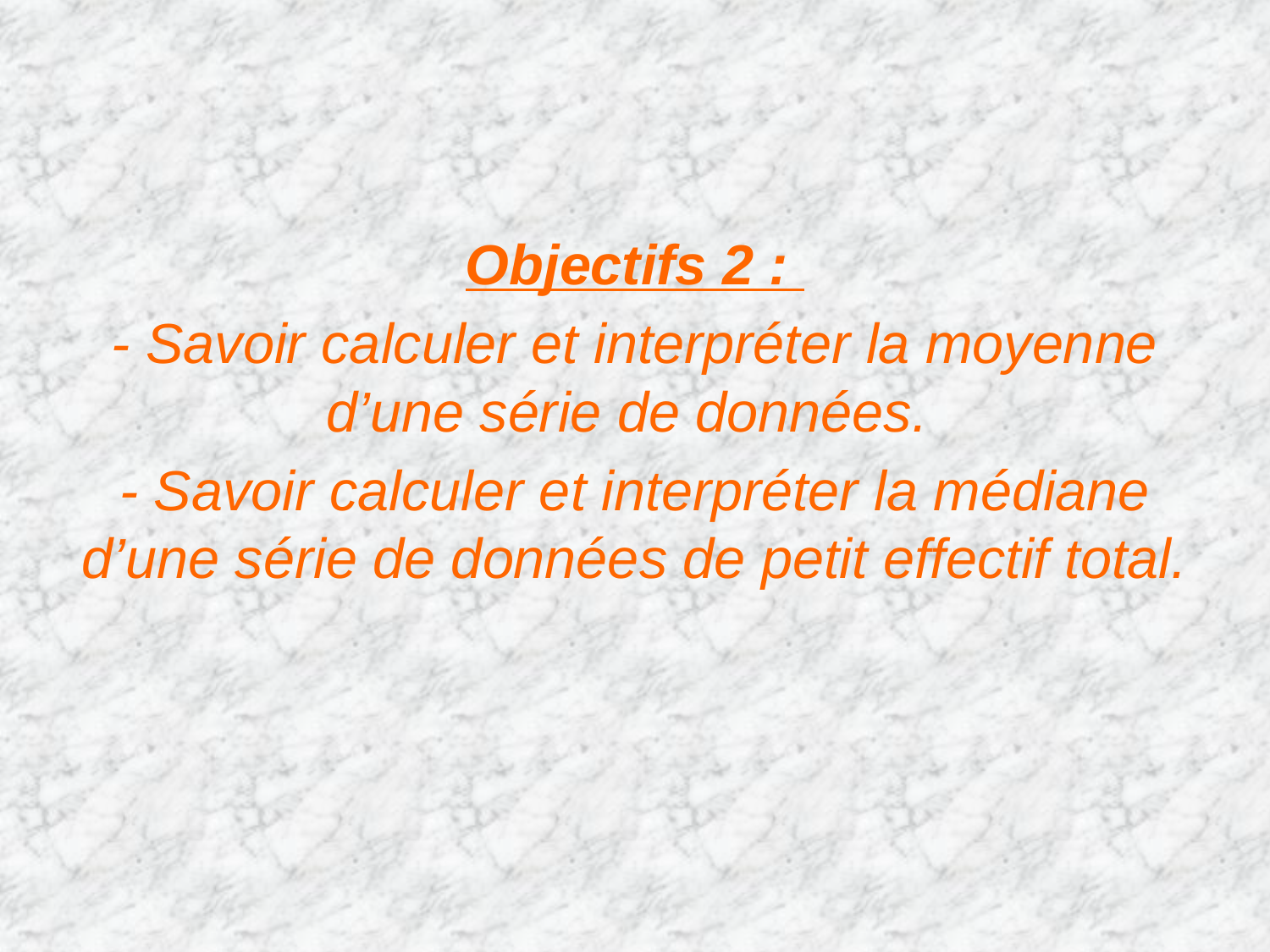

Objectifs 2 :
- Savoir calculer et interpréter la moyenne d’une série de données.
- Savoir calculer et interpréter la médiane d’une série de données de petit effectif total.